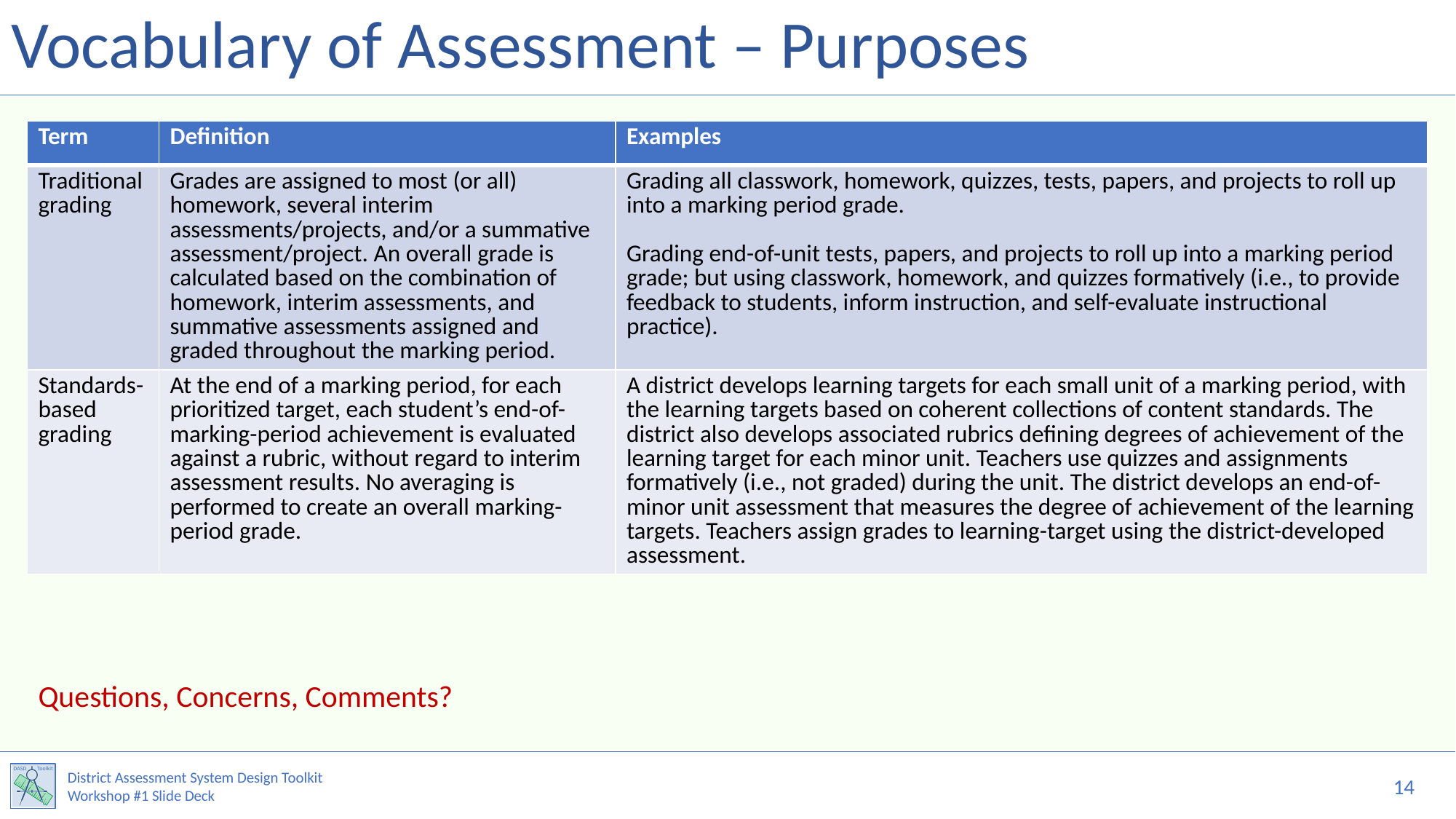

# Vocabulary of Assessment – Purposes
| Term | Definition | Examples |
| --- | --- | --- |
| Traditional grading | Grades are assigned to most (or all) homework, several interim assessments/projects, and/or a summative assessment/project. An overall grade is calculated based on the combination of homework, interim assessments, and summative assessments assigned and graded throughout the marking period. | Grading all classwork, homework, quizzes, tests, papers, and projects to roll up into a marking period grade. Grading end-of-unit tests, papers, and projects to roll up into a marking period grade; but using classwork, homework, and quizzes formatively (i.e., to provide feedback to students, inform instruction, and self-evaluate instructional practice). |
| Standards-based grading | At the end of a marking period, for each prioritized target, each student’s end-of-marking-period achievement is evaluated against a rubric, without regard to interim assessment results. No averaging is performed to create an overall marking-period grade. | A district develops learning targets for each small unit of a marking period, with the learning targets based on coherent collections of content standards. The district also develops associated rubrics defining degrees of achievement of the learning target for each minor unit. Teachers use quizzes and assignments formatively (i.e., not graded) during the unit. The district develops an end-of-minor unit assessment that measures the degree of achievement of the learning targets. Teachers assign grades to learning-target using the district-developed assessment. |
Questions, Concerns, Comments?